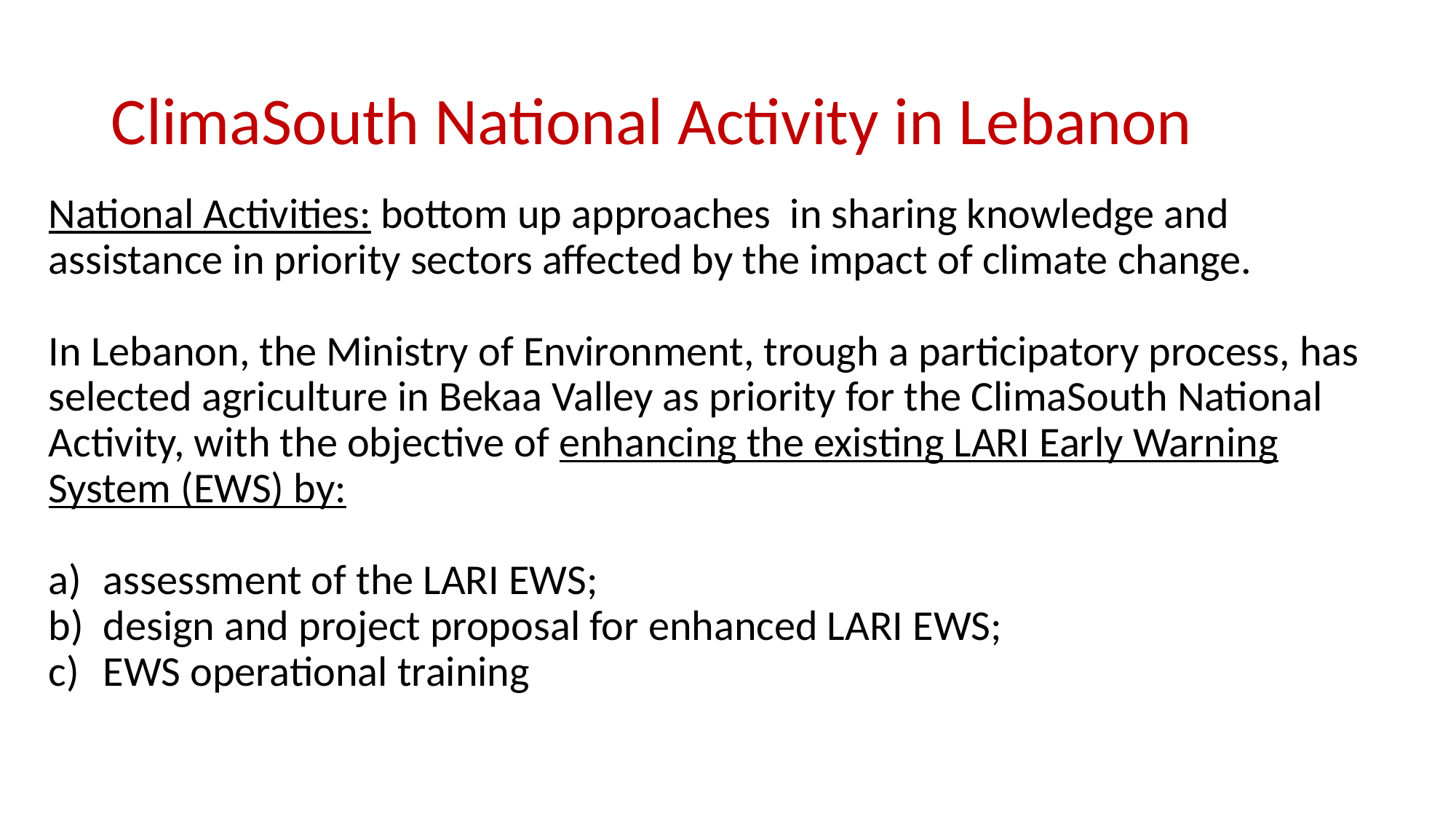

# ClimaSouth National Activity in Lebanon
National Activities: bottom up approaches  in sharing knowledge and assistance in priority sectors affected by the impact of climate change.

In Lebanon, the Ministry of Environment, trough a participatory process, has selected agriculture in Bekaa Valley as priority for the ClimaSouth National Activity, with the objective of enhancing the existing LARI Early Warning System (EWS) by:

assessment of the LARI EWS;
design and project proposal for enhanced LARI EWS;
EWS operational training